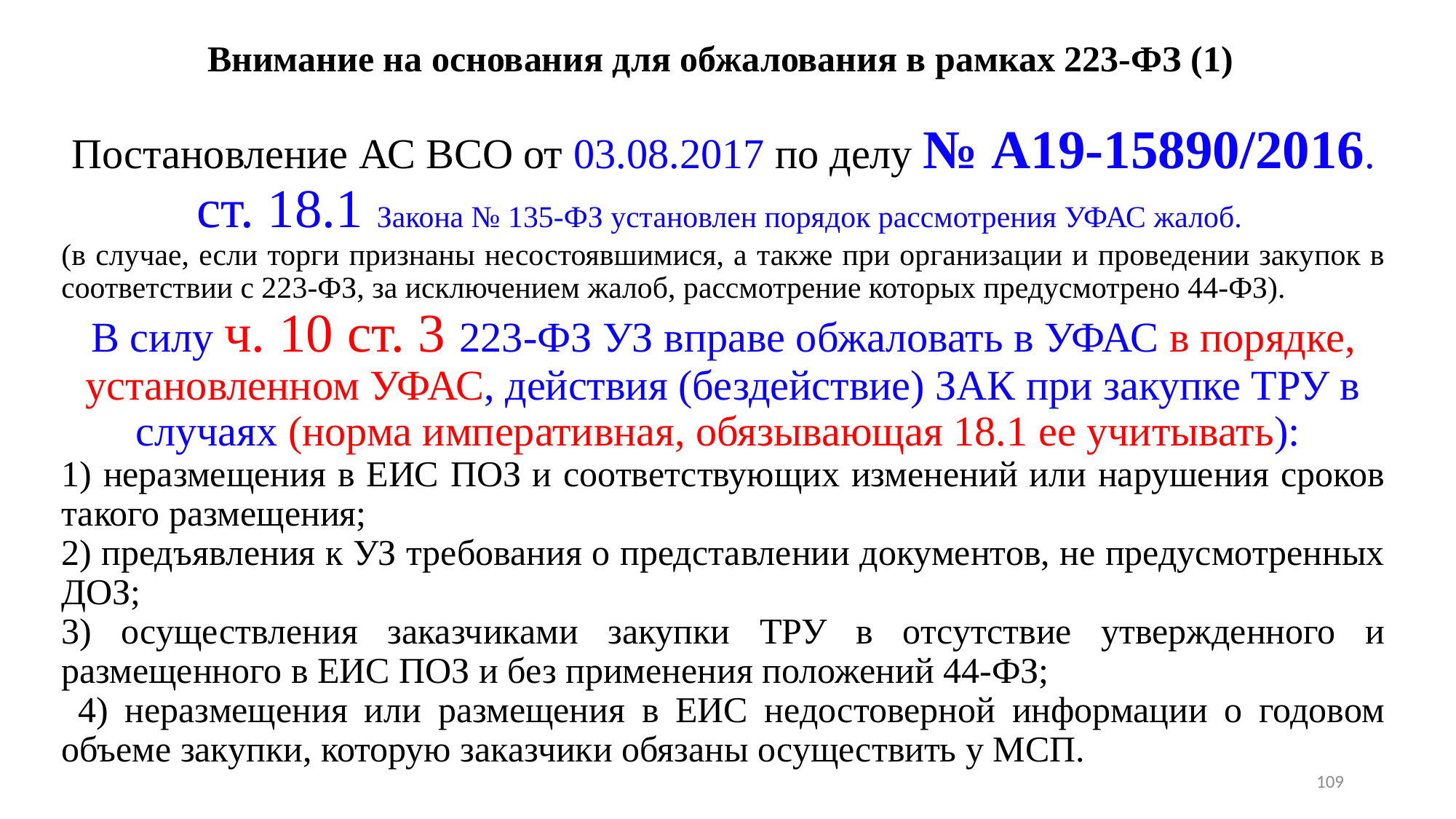

# Внимание на основания для обжалования в рамках 223-ФЗ (1)
Постановление АС ВСО от 03.08.2017 по делу № А19-15890/2016.
ст. 18.1 Закона № 135-ФЗ установлен порядок рассмотрения УФАС жалоб.
(в случае, если торги признаны несостоявшимися, а также при организации и проведении закупок в соответствии с 223-ФЗ, за исключением жалоб, рассмотрение которых предусмотрено 44-ФЗ).
В силу ч. 10 ст. 3 223-ФЗ УЗ вправе обжаловать в УФАС в порядке, установленном УФАС, действия (бездействие) ЗАК при закупке ТРУ в случаях (норма императивная, обязывающая 18.1 ее учитывать):
1) неразмещения в ЕИС ПОЗ и соответствующих изменений или нарушения сроков такого размещения;
2) предъявления к УЗ требования о представлении документов, не предусмотренных ДОЗ;
3) осуществления заказчиками закупки ТРУ в отсутствие утвержденного и размещенного в ЕИС ПОЗ и без применения положений 44-ФЗ;
 4) неразмещения или размещения в ЕИС недостоверной информации о годовом объеме закупки, которую заказчики обязаны осуществить у МСП.

109